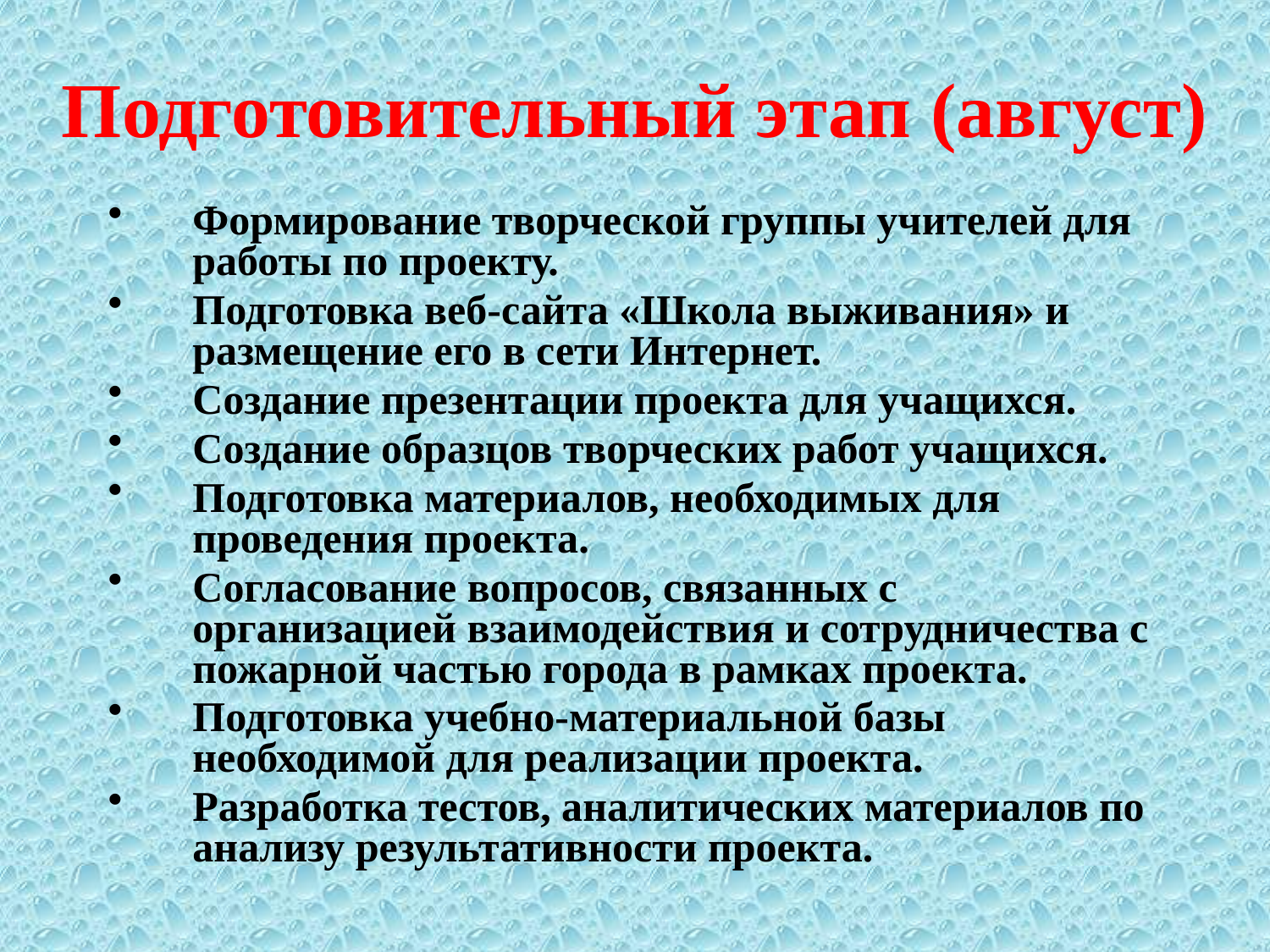

# Подготовительный этап (август)
Формирование творческой группы учителей для работы по проекту.
Подготовка веб-сайта «Школа выживания» и размещение его в сети Интернет.
Создание презентации проекта для учащихся.
Создание образцов творческих работ учащихся.
Подготовка материалов, необходимых для проведения проекта.
Согласование вопросов, связанных с организацией взаимодействия и сотрудничества с пожарной частью города в рамках проекта.
Подготовка учебно-материальной базы необходимой для реализации проекта.
Разработка тестов, аналитических материалов по анализу результативности проекта.